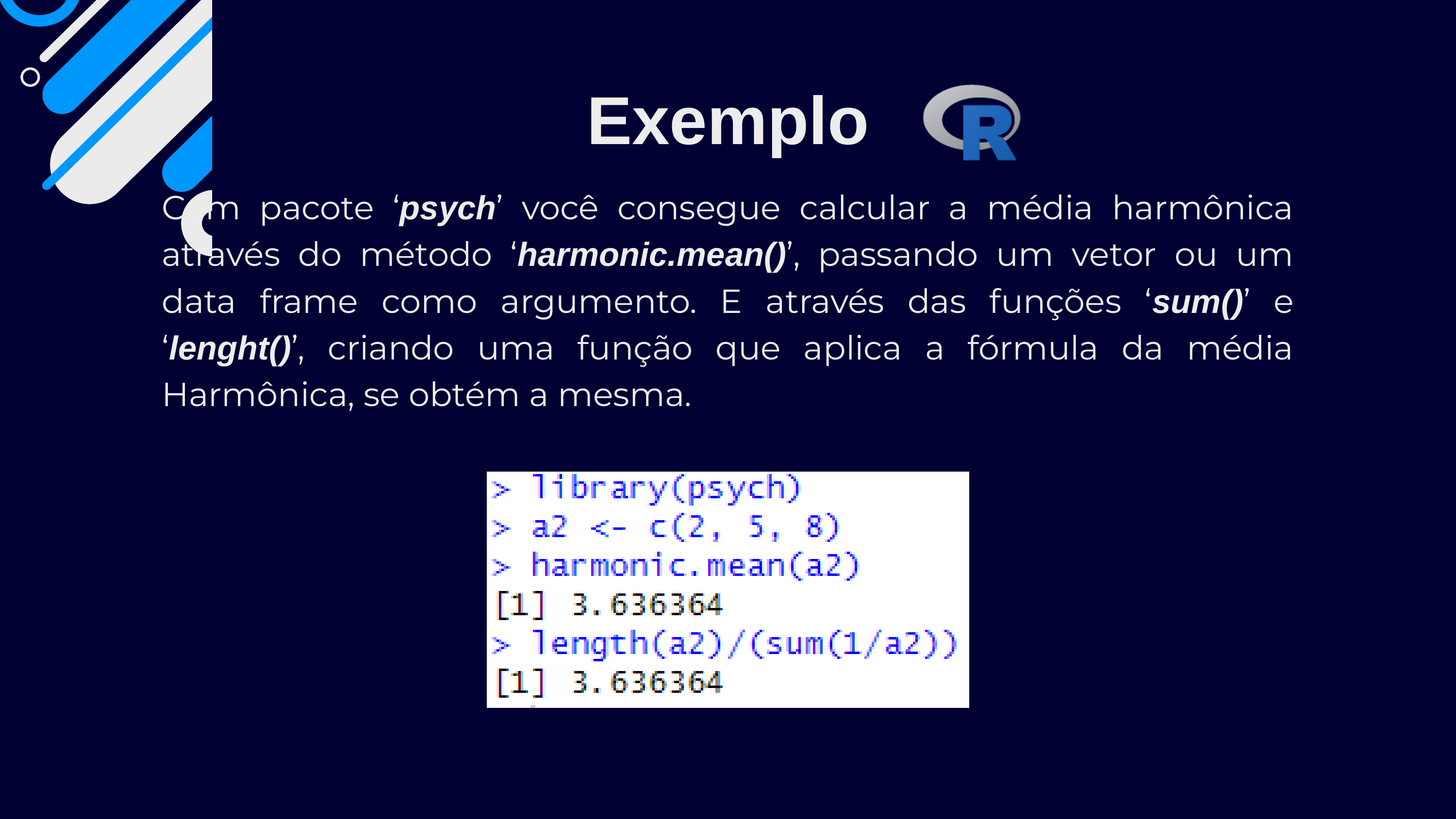

Exemplo
Com pacote ‘psych’ você consegue calcular a média harmônica através do método ‘harmonic.mean()’, passando um vetor ou um data frame como argumento. E através das funções ‘sum()’ e ‘lenght()’, criando uma função que aplica a fórmula da média Harmônica, se obtém a mesma.